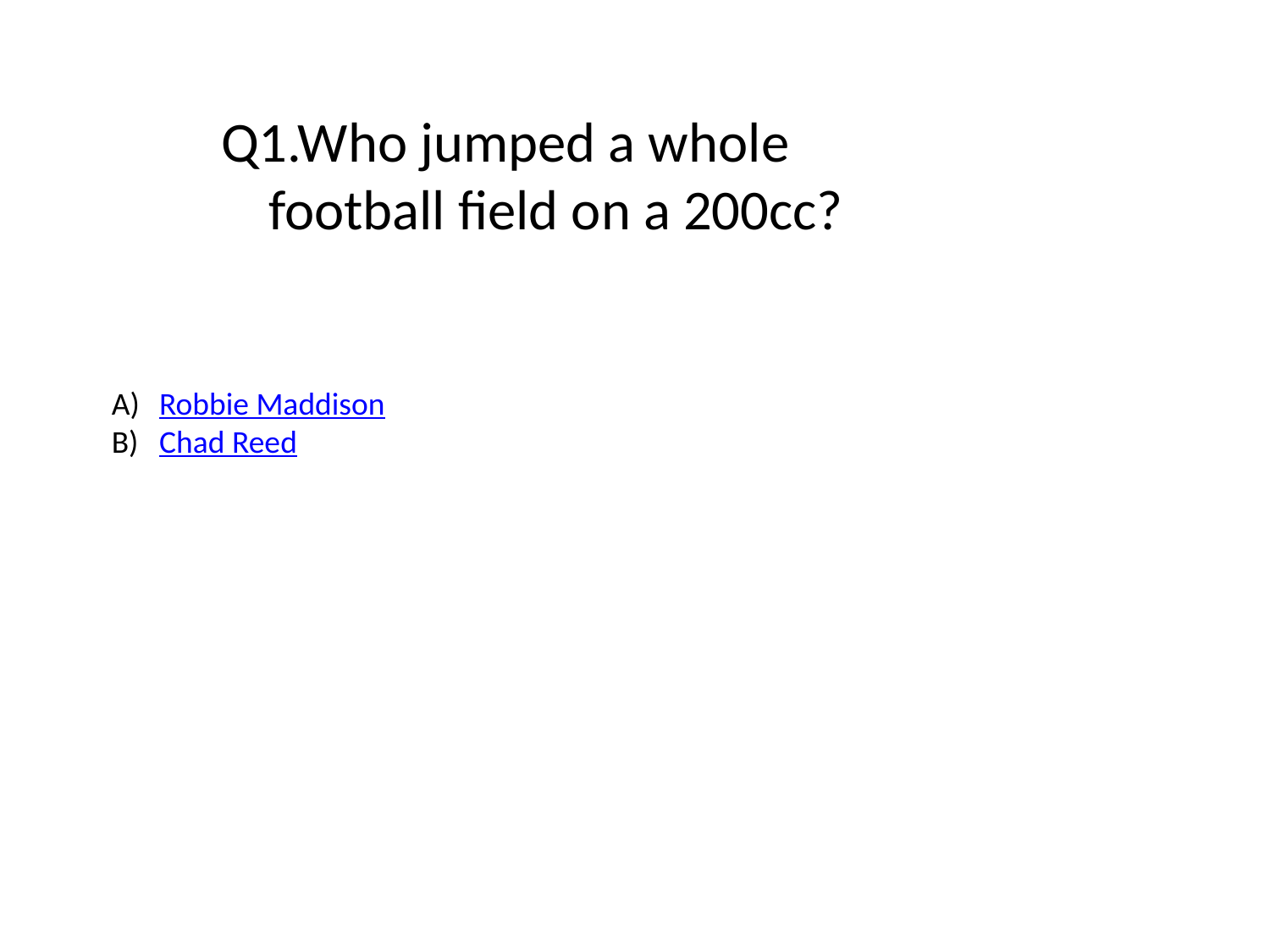

Q1.Who jumped a whole football field on a 200cc?
Robbie Maddison
Chad Reed